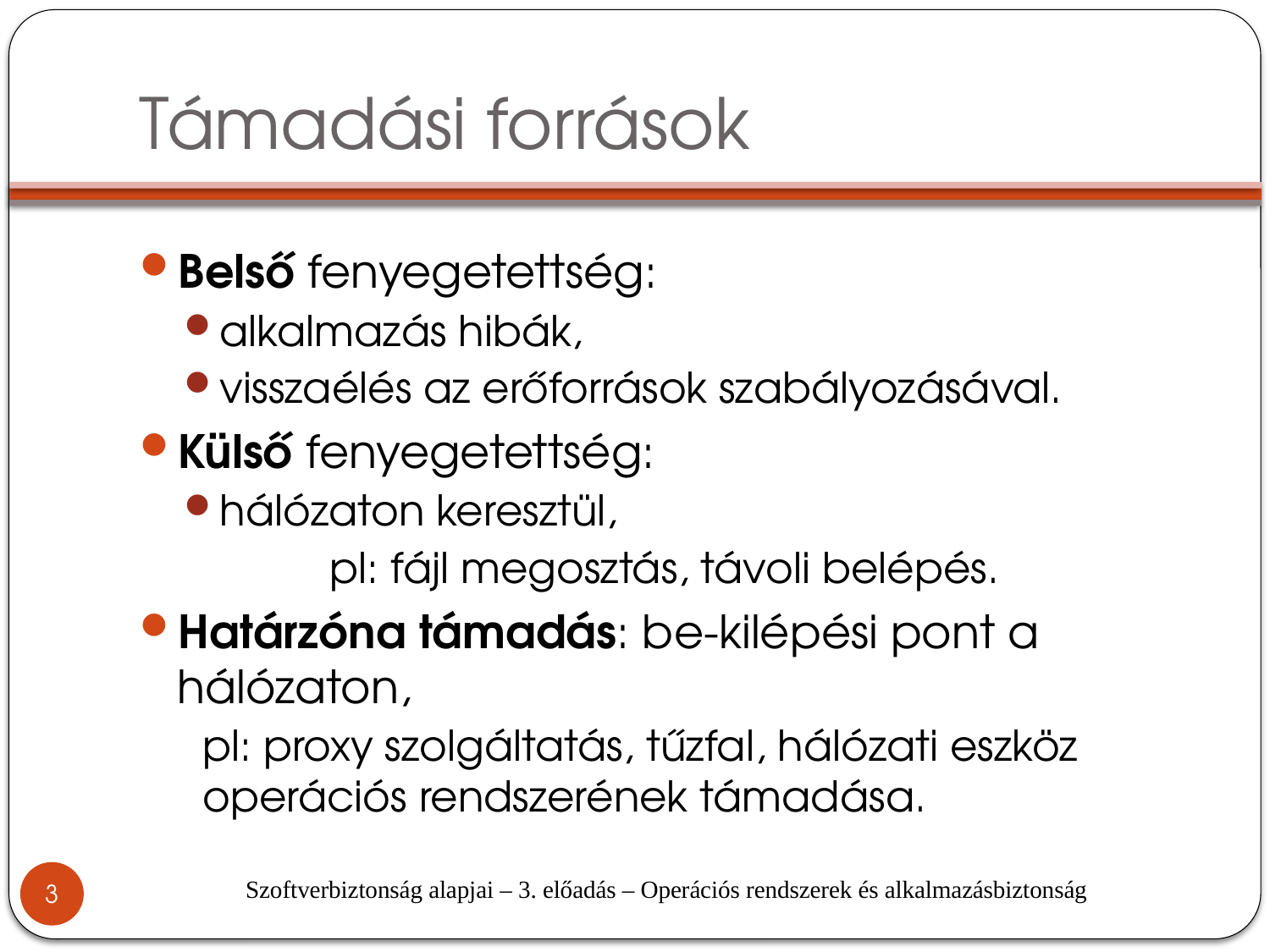

# Támadási források
Belső fenyegetettség:
alkalmazás hibák,
visszaélés az erőforrások szabályozásával.
Külső fenyegetettség:
hálózaton keresztül,
	pl: fájl megosztás, távoli belépés.
Határzóna támadás: be-kilépési pont a hálózaton,
pl: proxy szolgáltatás, tűzfal, hálózati eszköz operációs rendszerének támadása.
Szoftverbiztonság alapjai – 3. előadás – Operációs rendszerek és alkalmazásbiztonság
3